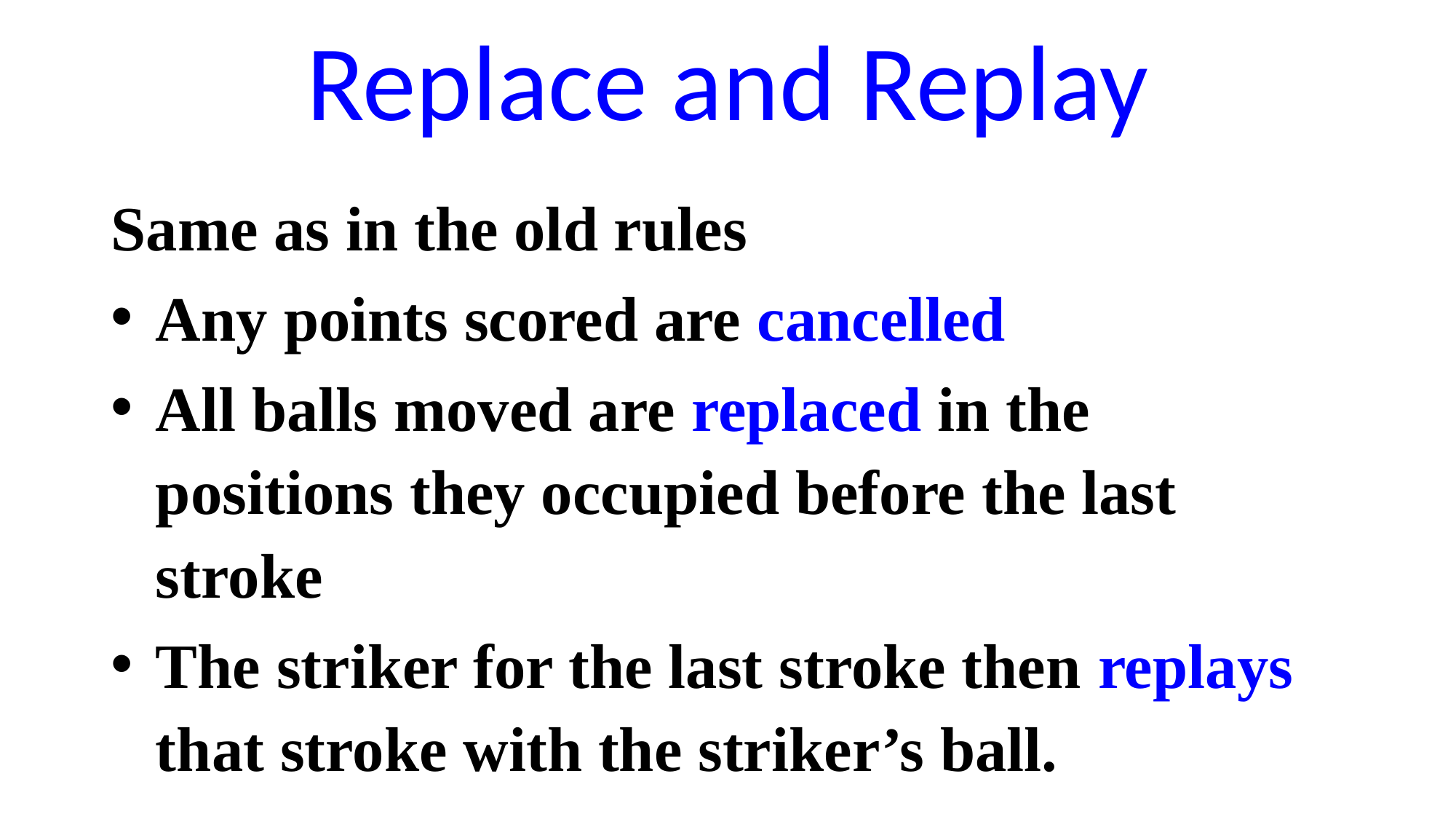

# Replace and Replay
Same as in the old rules
Any points scored are cancelled
All balls moved are replaced in the positions they occupied before the last stroke
The striker for the last stroke then replays that stroke with the striker’s ball.